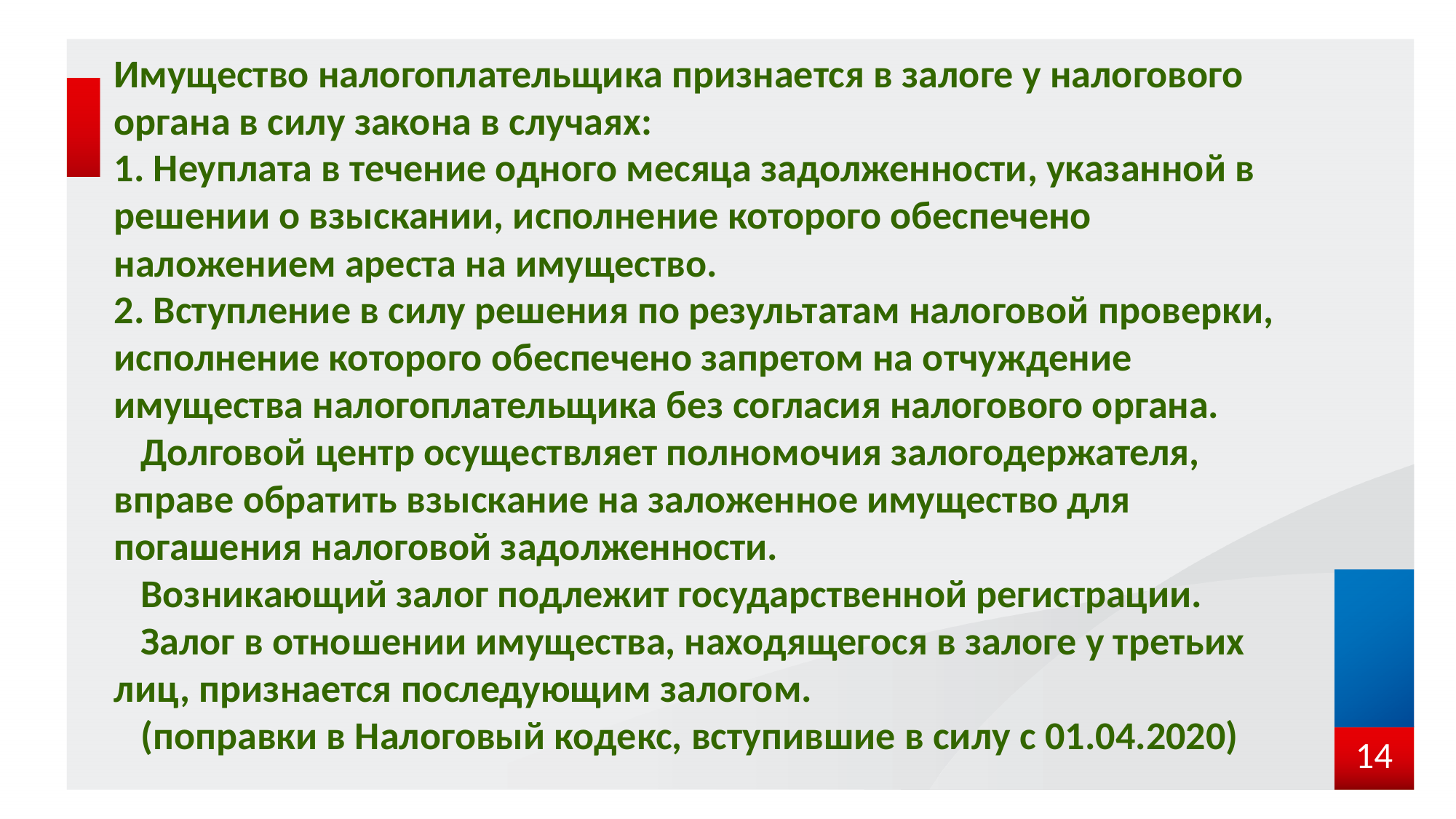

Имущество налогоплательщика признается в залоге у налогового органа в силу закона в случаях:
1. Неуплата в течение одного месяца задолженности, указанной в решении о взыскании, исполнение которого обеспечено наложением ареста на имущество.
2. Вступление в силу решения по результатам налоговой проверки, исполнение которого обеспечено запретом на отчуждение имущества налогоплательщика без согласия налогового органа.
   Долговой центр осуществляет полномочия залогодержателя, вправе обратить взыскание на заложенное имущество для погашения налоговой задолженности.
   Возникающий залог подлежит государственной регистрации.
   Залог в отношении имущества, находящегося в залоге у третьих лиц, признается последующим залогом.
   (поправки в Налоговый кодекс, вступившие в силу с 01.04.2020)

14